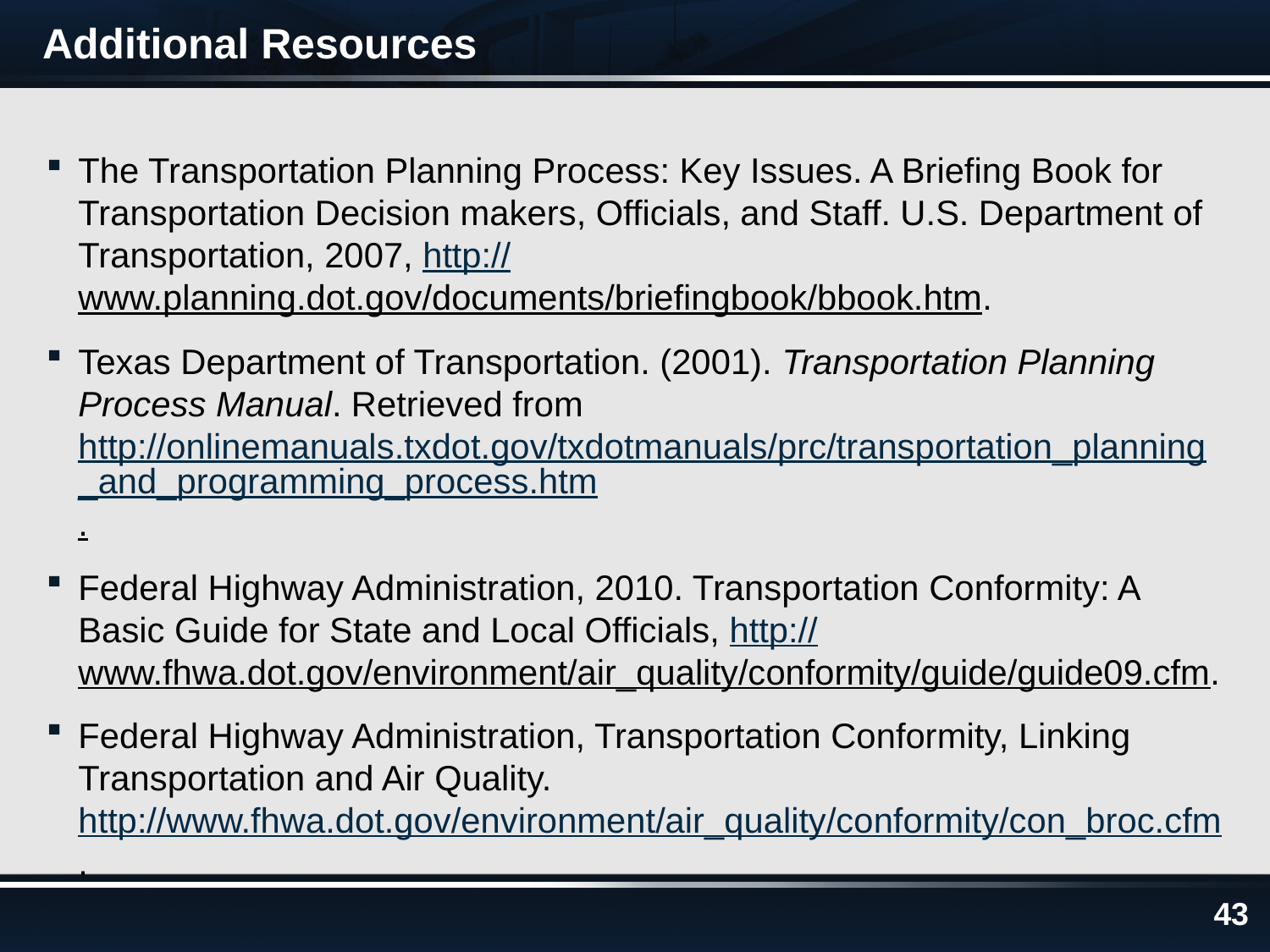

# Additional Resources
The Transportation Planning Process: Key Issues. A Briefing Book for Transportation Decision makers, Officials, and Staff. U.S. Department of Transportation, 2007, http://www.planning.dot.gov/documents/briefingbook/bbook.htm.
Texas Department of Transportation. (2001). Transportation Planning Process Manual. Retrieved from http://onlinemanuals.txdot.gov/txdotmanuals/prc/transportation_planning_and_programming_process.htm.
Federal Highway Administration, 2010. Transportation Conformity: A Basic Guide for State and Local Officials, http://www.fhwa.dot.gov/environment/air_quality/conformity/guide/guide09.cfm.
Federal Highway Administration, Transportation Conformity, Linking Transportation and Air Quality. http://www.fhwa.dot.gov/environment/air_quality/conformity/con_broc.cfm.